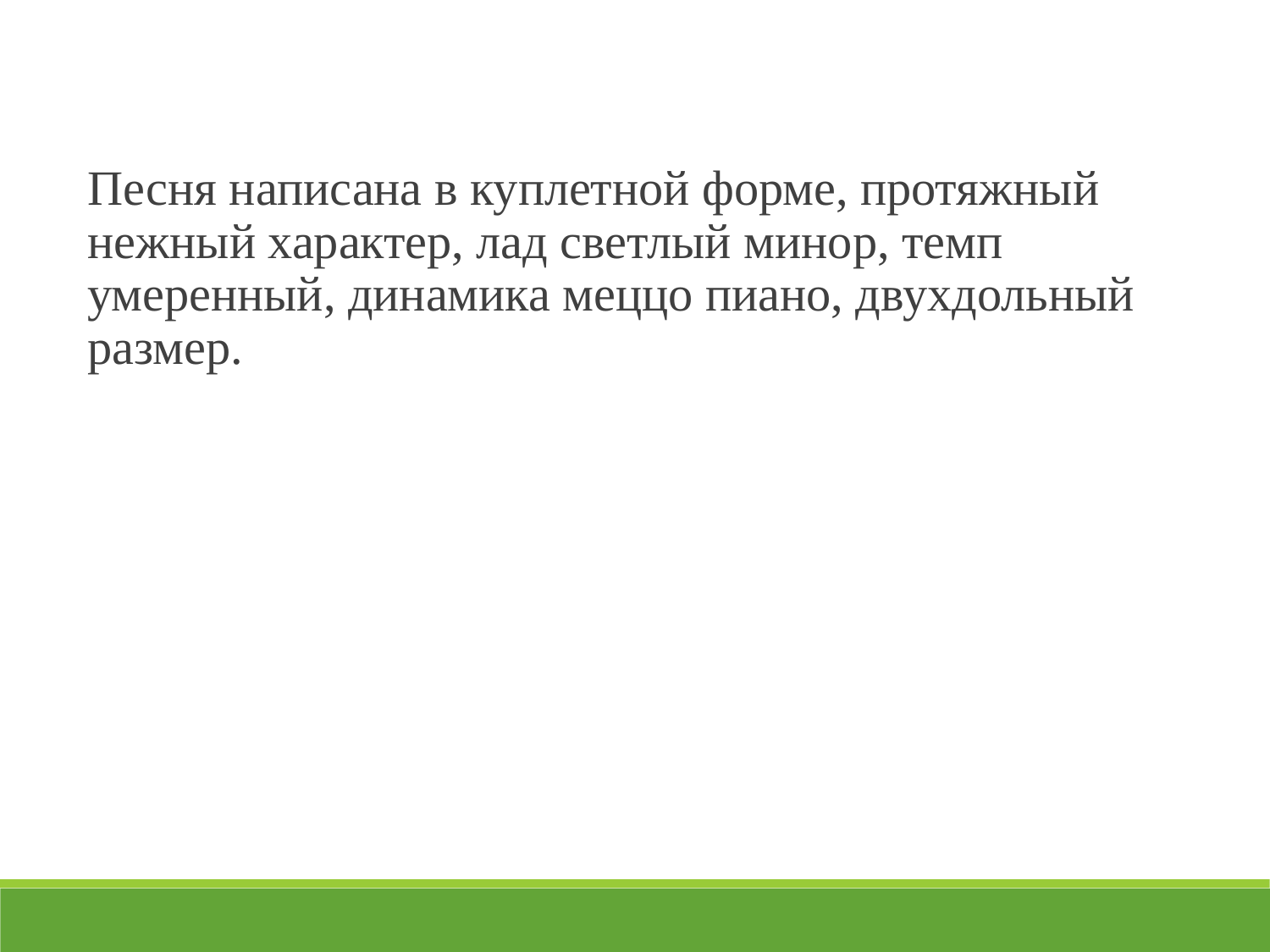

Песня написана в куплетной форме, протяжный нежный характер, лад светлый минор, темп умеренный, динамика меццо пиано, двухдольный размер.